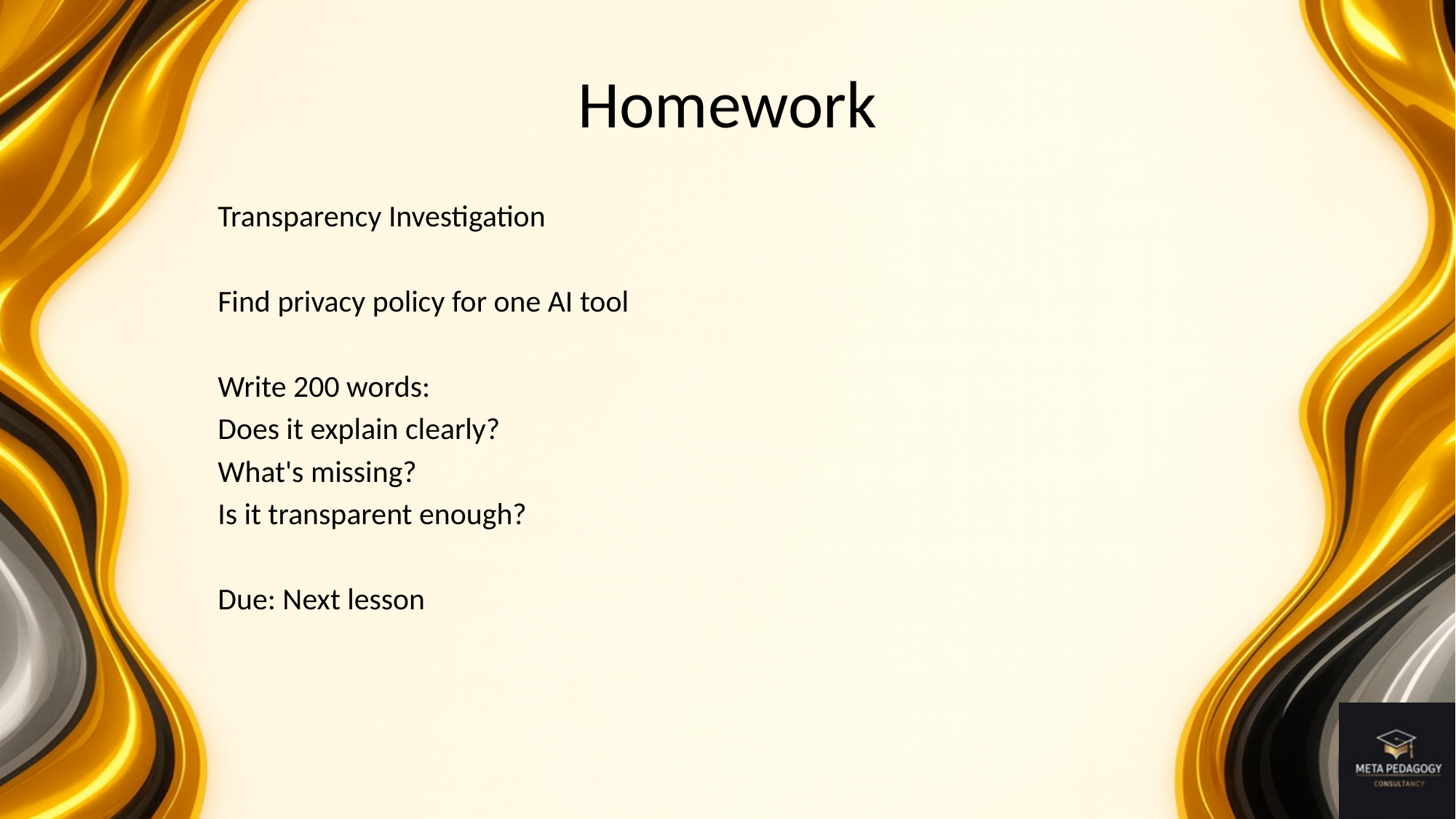

# Homework
Transparency Investigation

Find privacy policy for one AI tool

Write 200 words:
Does it explain clearly?
What's missing?
Is it transparent enough?

Due: Next lesson